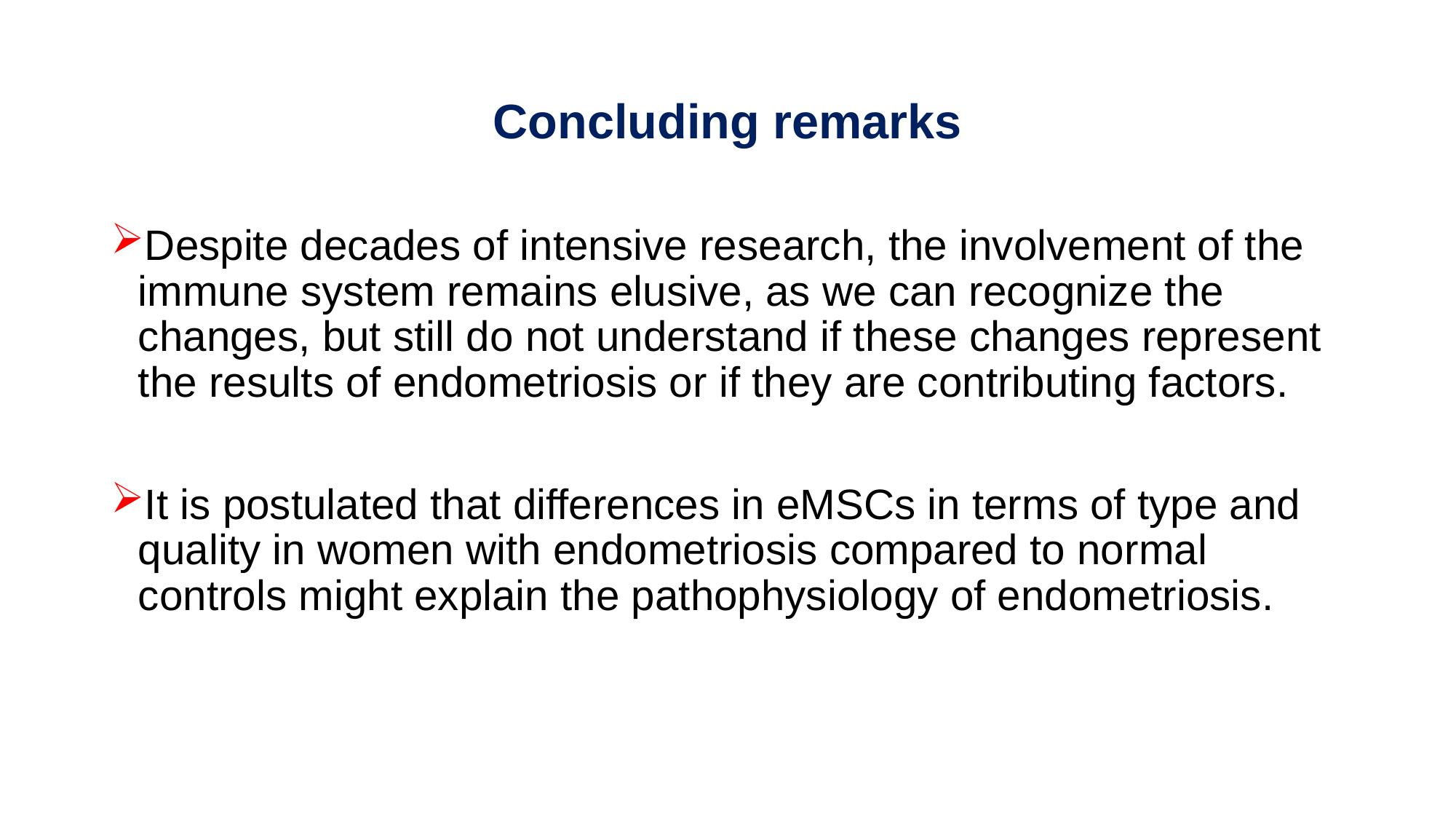

# Concluding remarks
Despite decades of intensive research, the involvement of the immune system remains elusive, as we can recognize the changes, but still do not understand if these changes represent the results of endometriosis or if they are contributing factors.

It is postulated that differences in eMSCs in terms of type and quality in women with endometriosis compared to normal controls might explain the pathophysiology of endometriosis.